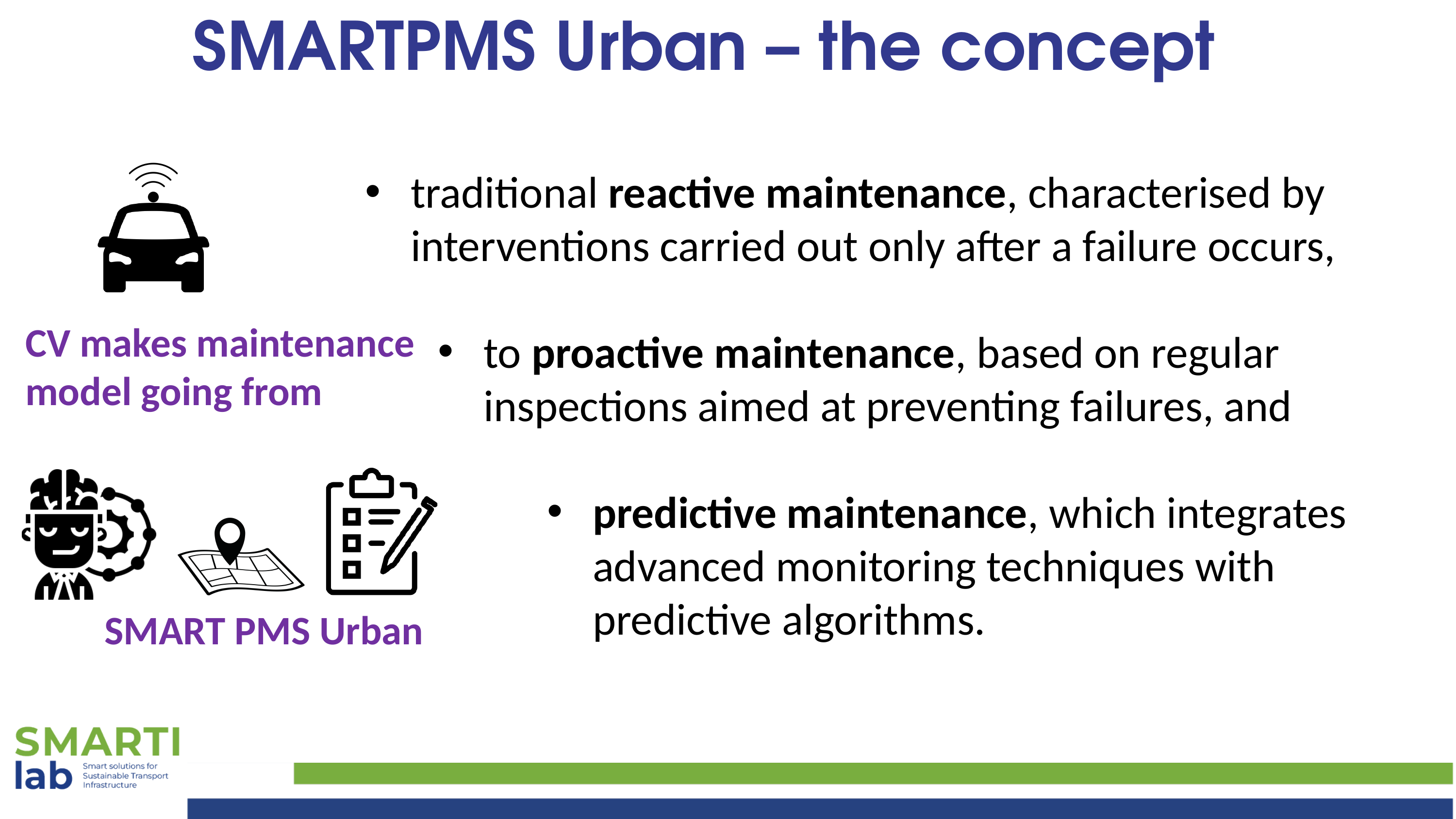

SMARTPMS Urban – the concept

traditional reactive maintenance, characterised by interventions carried out only after a failure occurs,

to proactive maintenance, based on regular inspections aimed at preventing failures, and

predictive maintenance, which integrates advanced monitoring techniques with predictive algorithms.

CV makes maintenance model going from

SMART PMS Urban